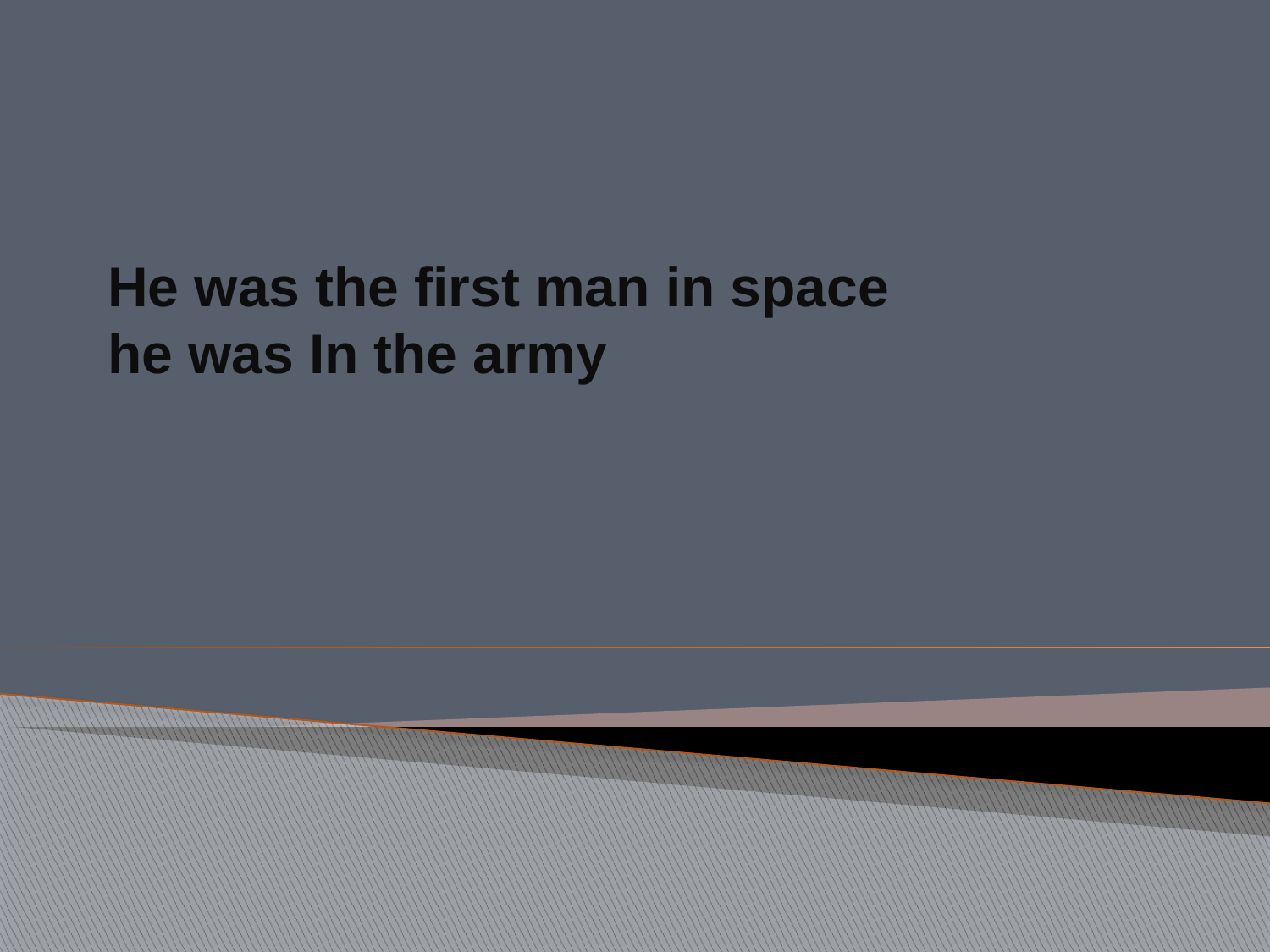

# He was the first man in space he was In the army